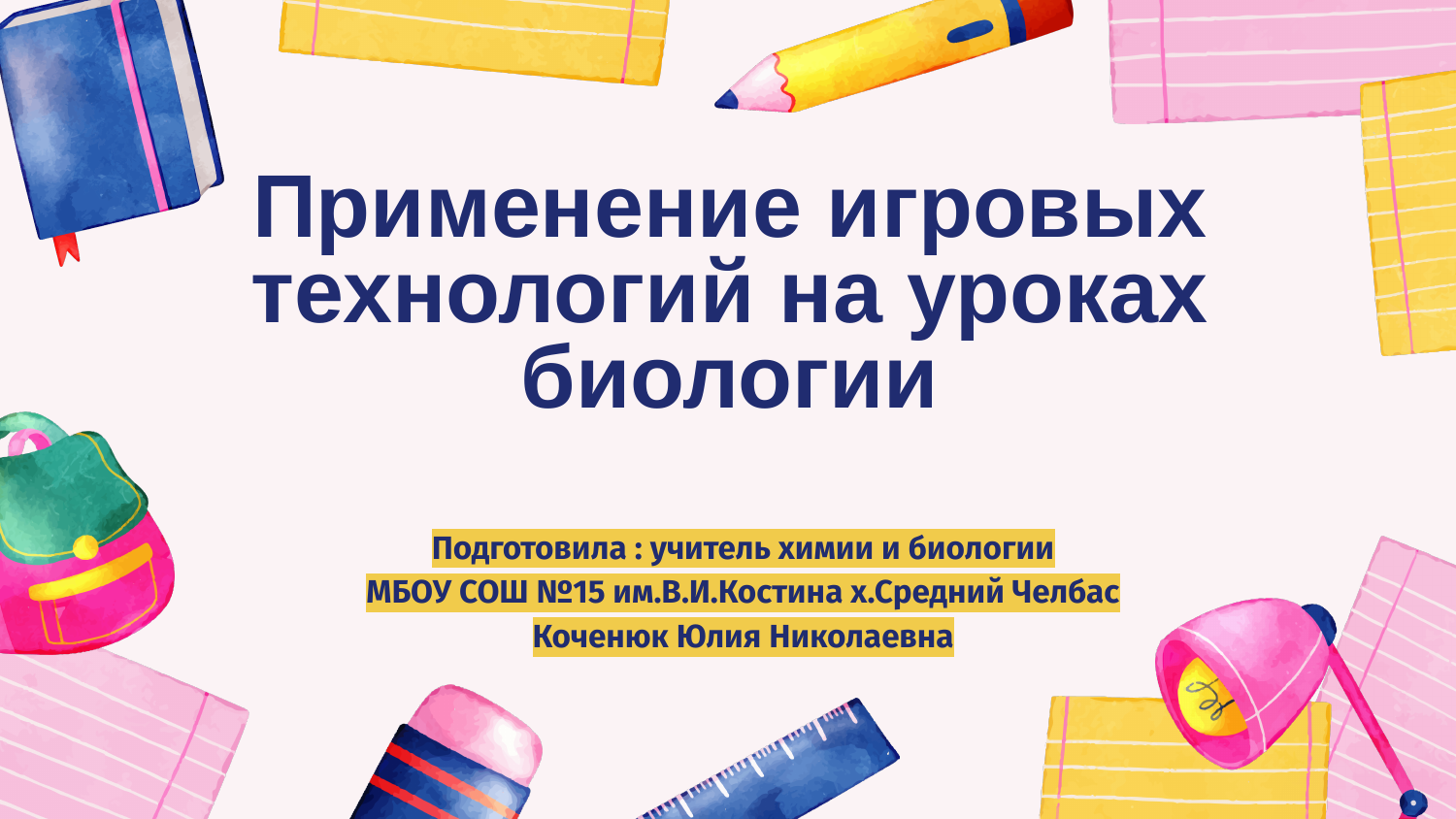

Применение игровых технологий на уроках биологии
Подготовила : учитель химии и биологии
МБОУ СОШ №15 им.В.И.Костина х.Средний Челбас
Коченюк Юлия Николаевна